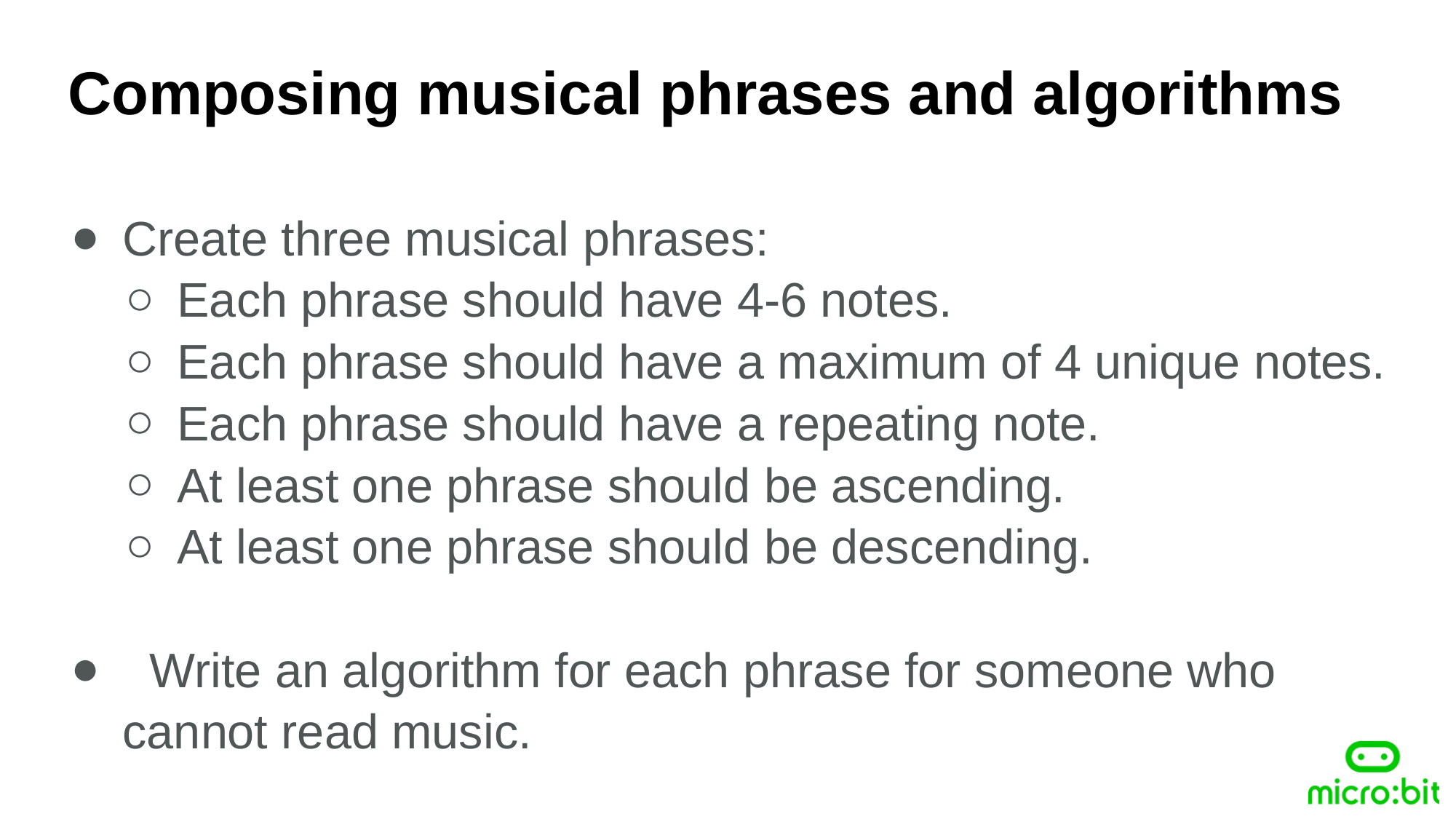

Composing musical phrases and algorithms

Create three musical phrases:
Each phrase should have 4-6 notes.
Each phrase should have a maximum of 4 unique notes.
Each phrase should have a repeating note.
At least one phrase should be ascending.
At least one phrase should be descending.

  Write an algorithm for each phrase for someone who cannot read music.